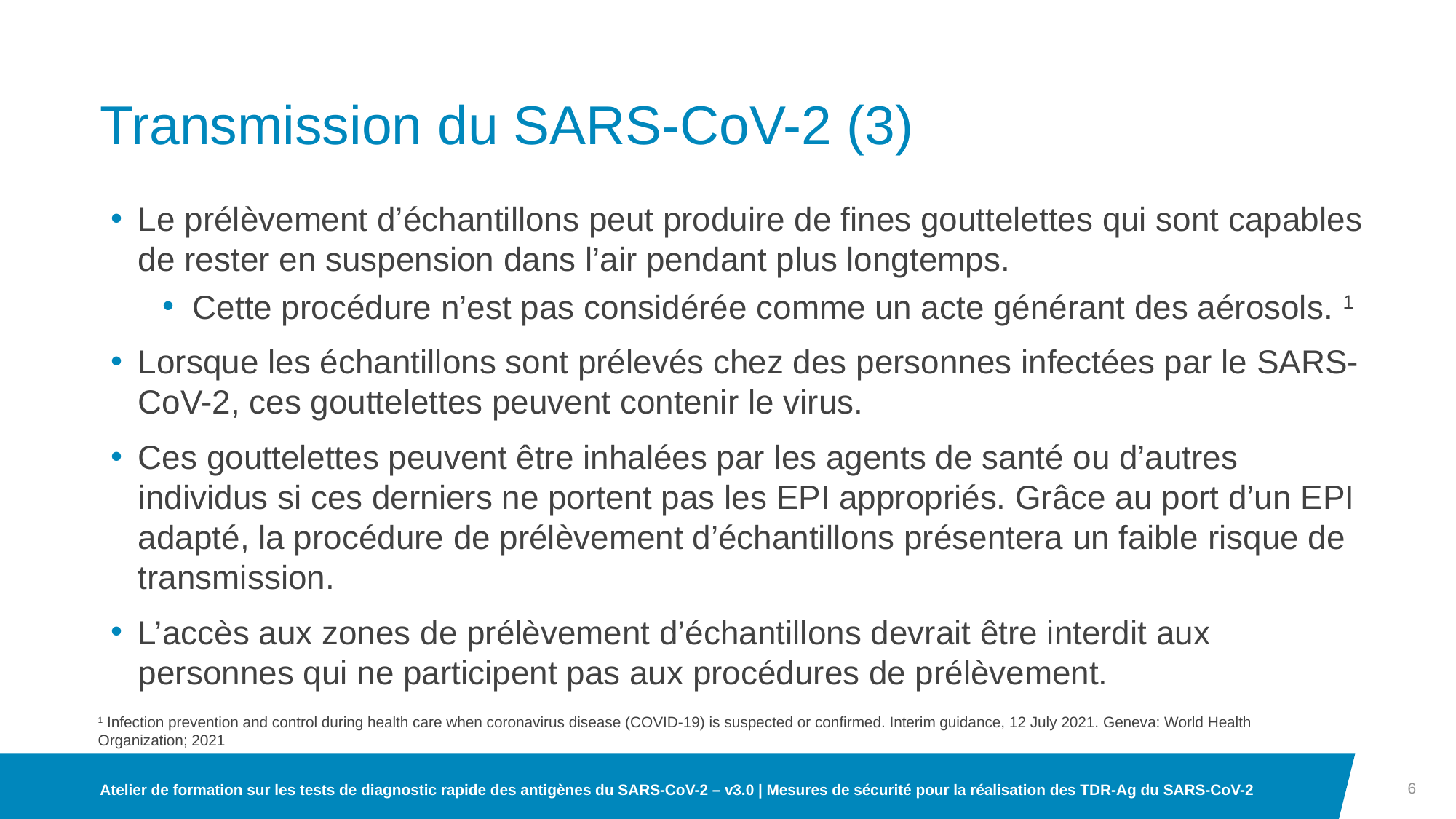

# Transmission du SARS-CoV-2 (3)
Le prélèvement d’échantillons peut produire de fines gouttelettes qui sont capables de rester en suspension dans l’air pendant plus longtemps.
Cette procédure n’est pas considérée comme un acte générant des aérosols. 1
Lorsque les échantillons sont prélevés chez des personnes infectées par le SARS-CoV-2, ces gouttelettes peuvent contenir le virus.
Ces gouttelettes peuvent être inhalées par les agents de santé ou d’autres individus si ces derniers ne portent pas les EPI appropriés. Grâce au port d’un EPI adapté, la procédure de prélèvement d’échantillons présentera un faible risque de transmission.
L’accès aux zones de prélèvement d’échantillons devrait être interdit aux personnes qui ne participent pas aux procédures de prélèvement.

1 Infection prevention and control during health care when coronavirus disease (COVID-19) is suspected or confirmed. Interim guidance, 12 July 2021. Geneva: World Health Organization; 2021
6
Atelier de formation sur les tests de diagnostic rapide des antigènes du SARS-CoV-2 – v3.0 | Mesures de sécurité pour la réalisation des TDR-Ag du SARS-CoV-2